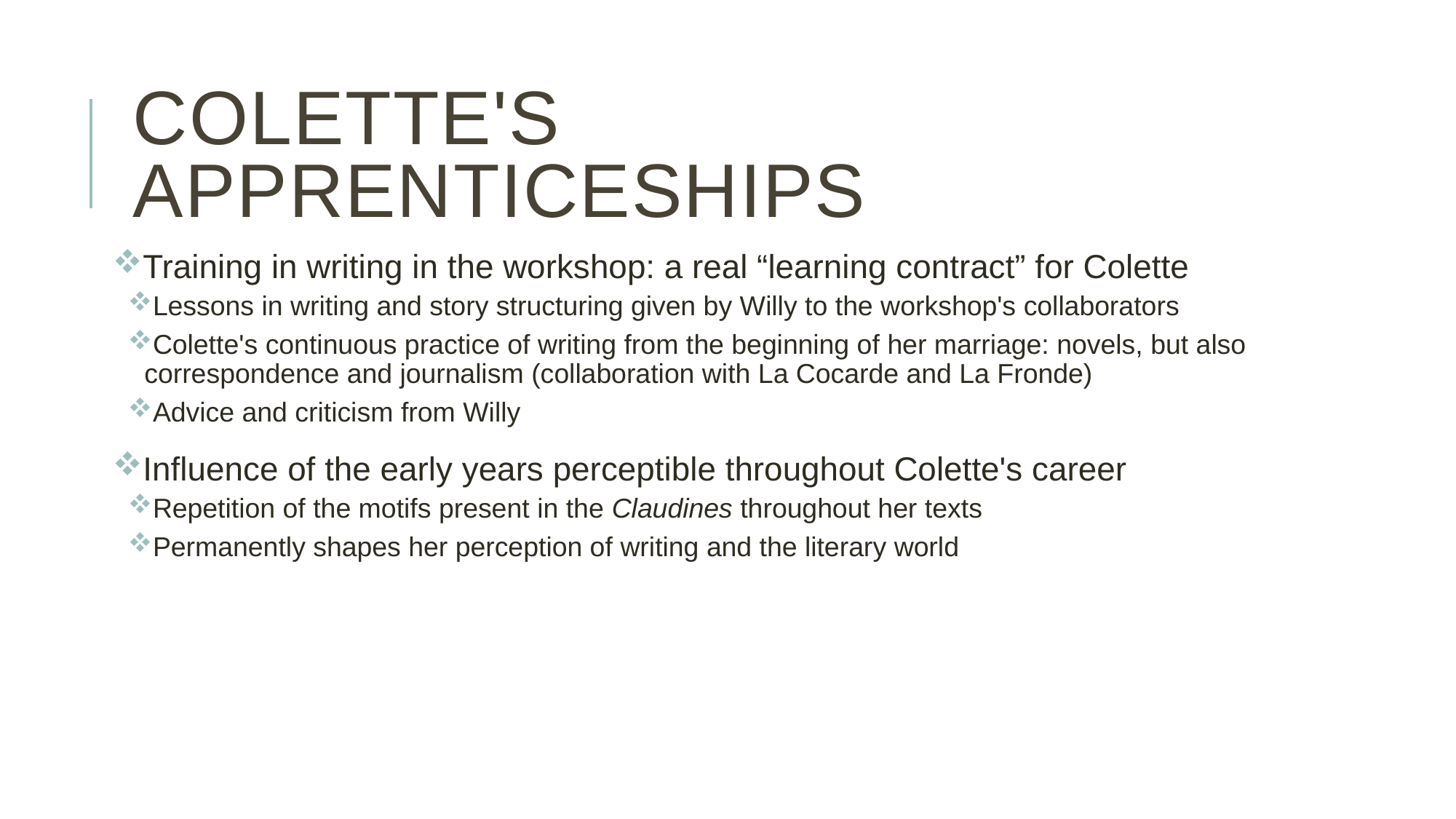

# Colette's apprenticeships
Training in writing in the workshop: a real “learning contract” for Colette
Lessons in writing and story structuring given by Willy to the workshop's collaborators
Colette's continuous practice of writing from the beginning of her marriage: novels, but also correspondence and journalism (collaboration with La Cocarde and La Fronde)
Advice and criticism from Willy
Influence of the early years perceptible throughout Colette's career
Repetition of the motifs present in the Claudines throughout her texts
Permanently shapes her perception of writing and the literary world